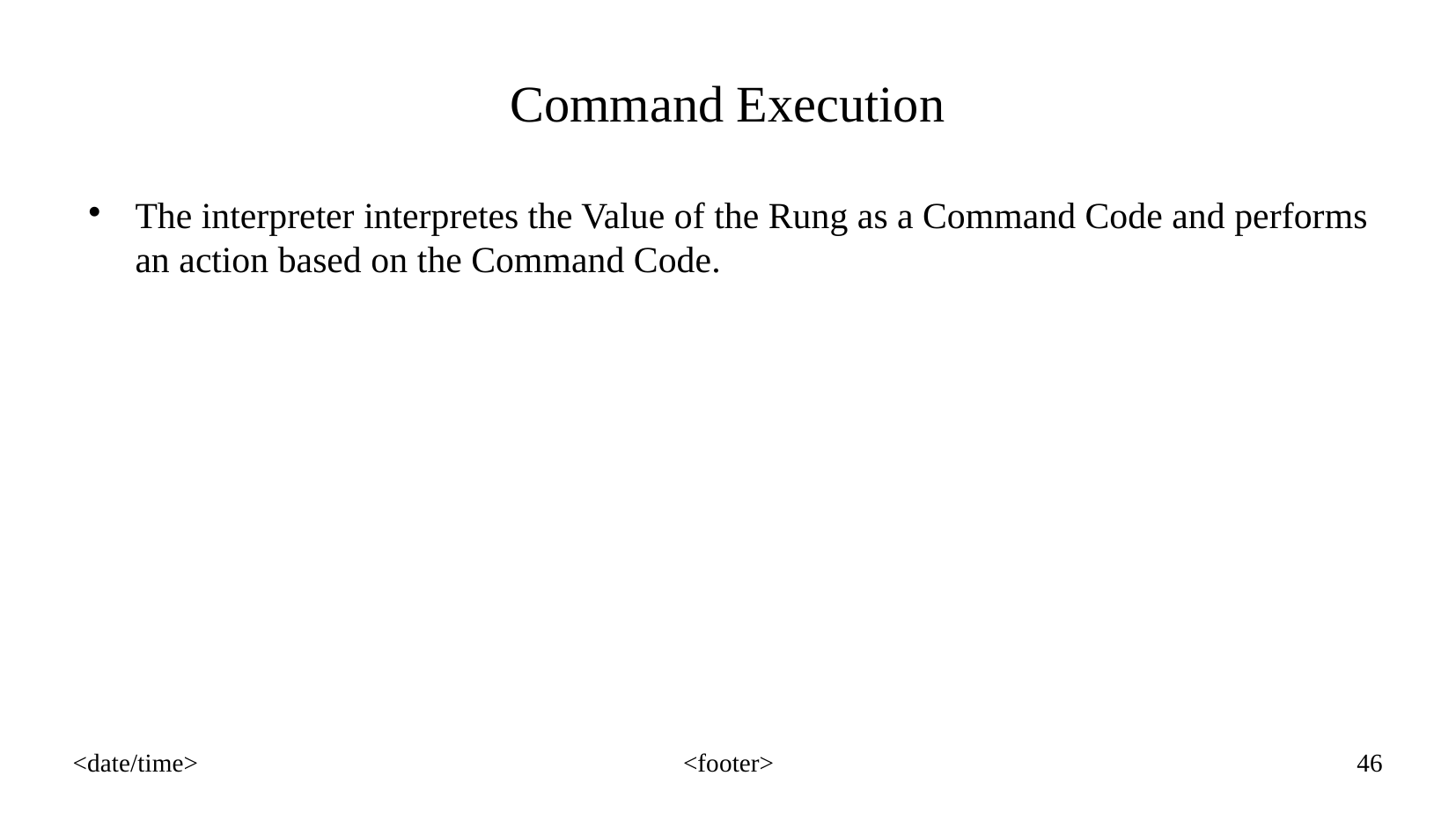

Command Execution
The interpreter interpretes the Value of the Rung as a Command Code and performs an action based on the Command Code.